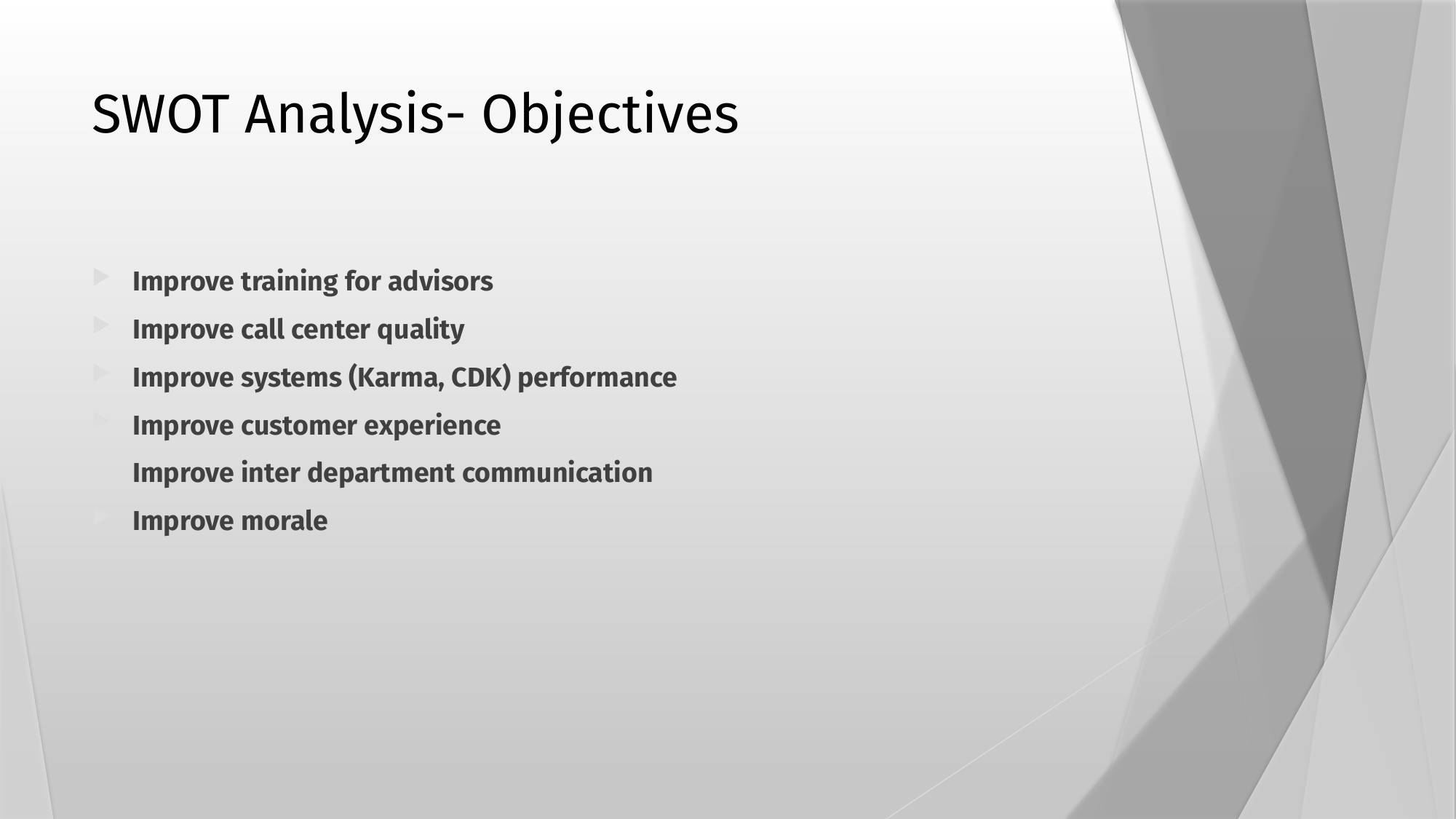

# SWOT Analysis- Objectives
Improve training for advisors
Improve call center quality
Improve systems (Karma, CDK) performance
Improve customer experience
Improve inter department communication
Improve morale